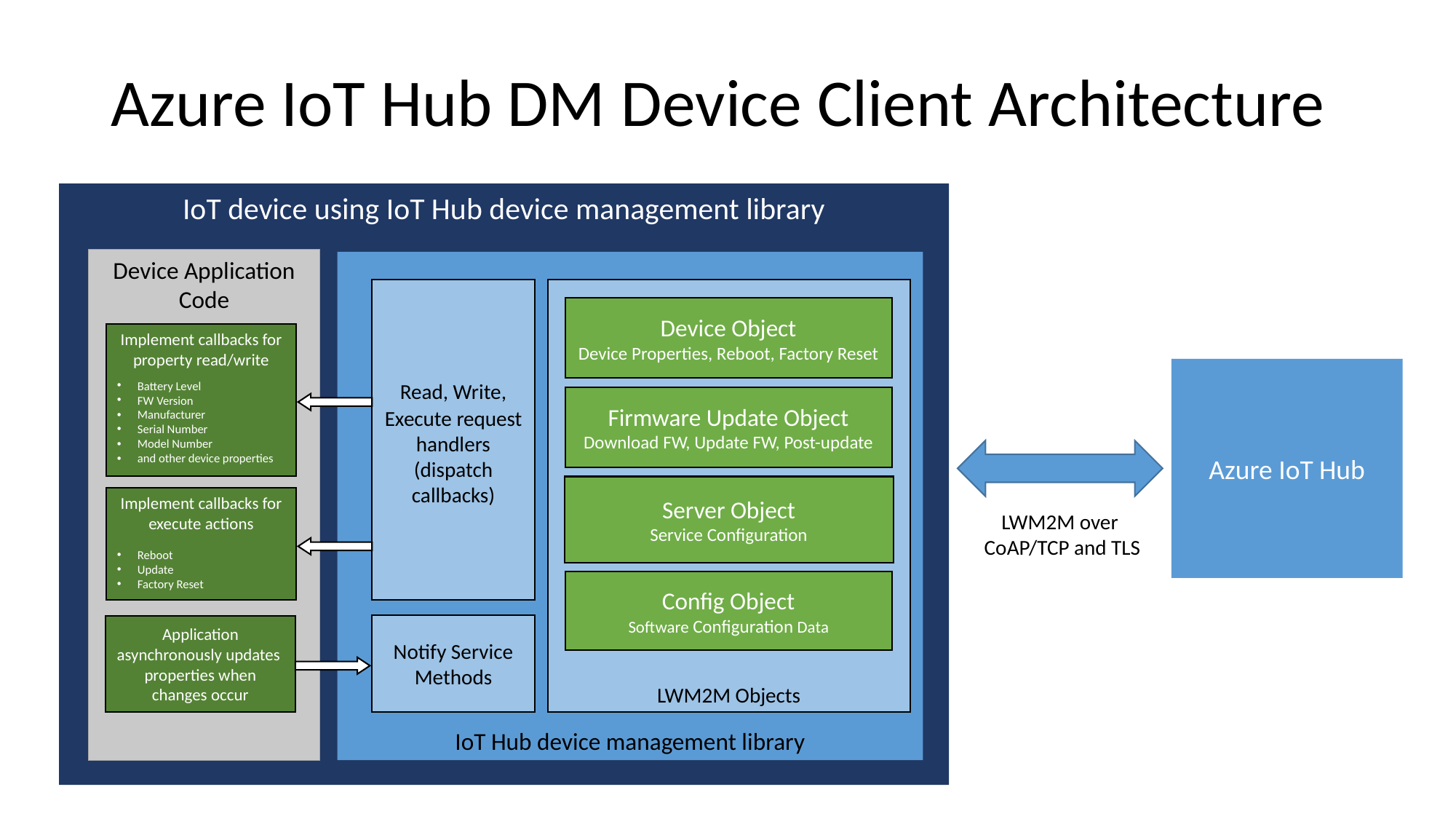

# Azure IoT Hub DM Device Client Architecture
IoT device using IoT Hub device management library
Device Application Code
IoT Hub device management library

Read, Write, Execute request handlers (dispatch callbacks)

LWM2M Objects
Device Object
Device Properties, Reboot, Factory Reset
Implement callbacks for property read/write

Battery Level
FW Version
Manufacturer
Serial Number
Model Number
and other device properties

Azure IoT Hub
Firmware Update Object
Download FW, Update FW, Post-update

Server Object
Service Configuration
Implement callbacks for execute actions

Reboot
Update
Factory Reset

LWM2M over
CoAP/TCP and TLS

Config Object
Software Configuration Data

Notify Service Methods

Application asynchronously updates  properties when changes occur